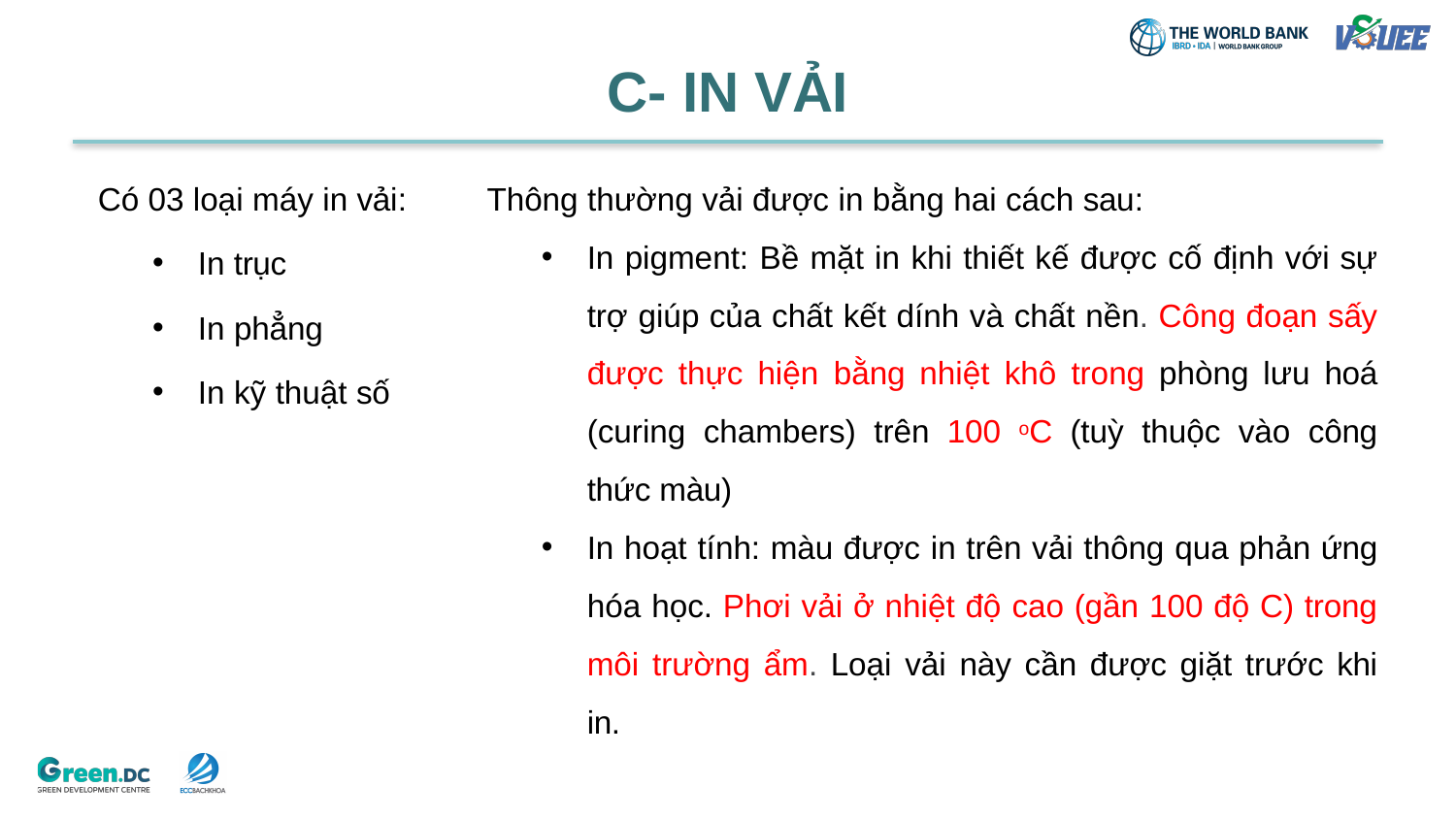

# C- IN VẢI
Có 03 loại máy in vải:
In trục
In phẳng
In kỹ thuật số
Thông thường vải được in bằng hai cách sau:
In pigment: Bề mặt in khi thiết kế được cố định với sự trợ giúp của chất kết dính và chất nền. Công đoạn sấy được thực hiện bằng nhiệt khô trong phòng lưu hoá (curing chambers) trên 100 oC (tuỳ thuộc vào công thức màu)
In hoạt tính: màu được in trên vải thông qua phản ứng hóa học. Phơi vải ở nhiệt độ cao (gần 100 độ C) trong môi trường ẩm. Loại vải này cần được giặt trước khi in.